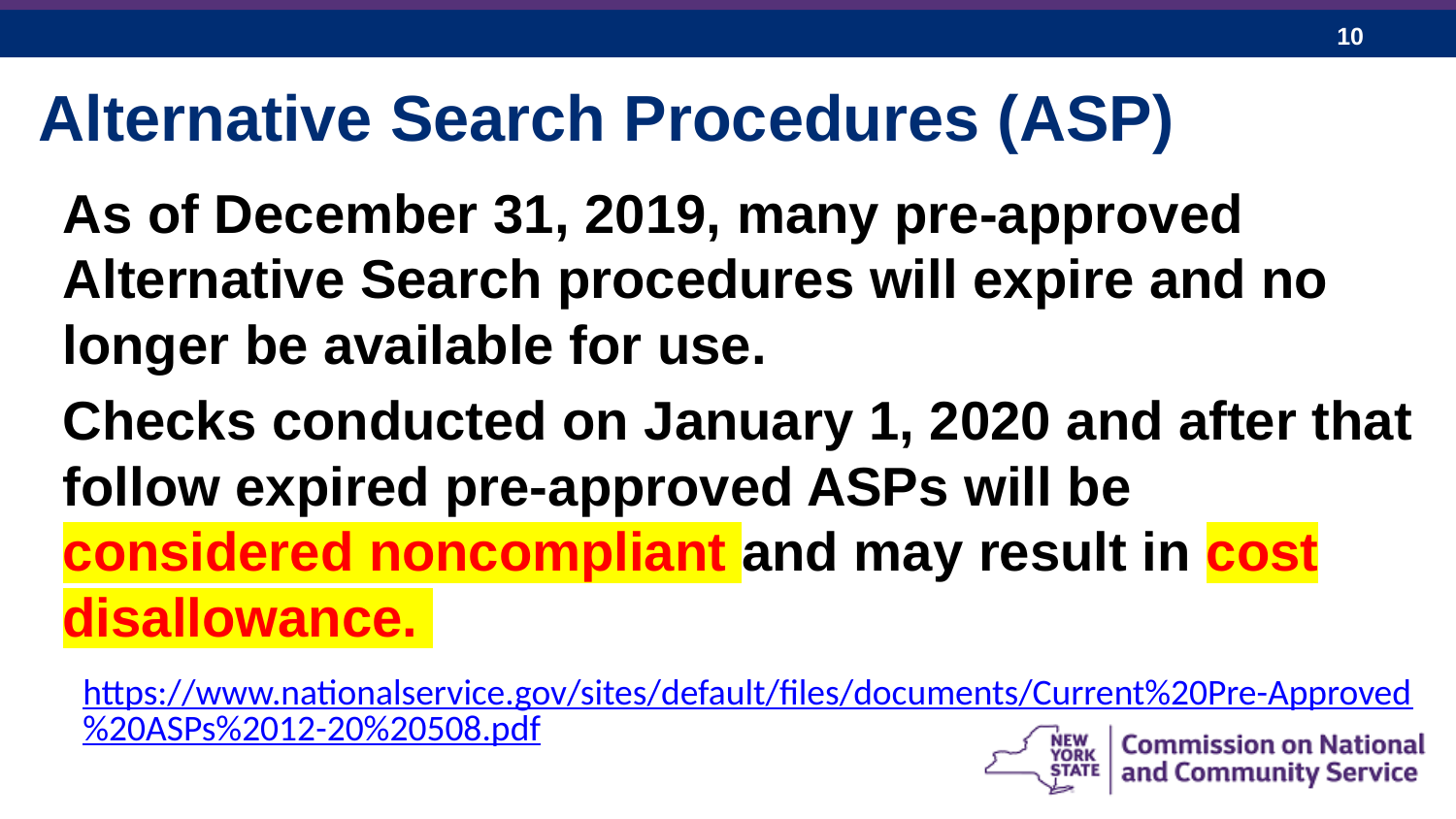

Alternative Search Procedures (ASP)
As of December 31, 2019, many pre-approved Alternative Search procedures will expire and no longer be available for use.
Checks conducted on January 1, 2020 and after that follow expired pre-approved ASPs will be considered noncompliant and may result in cost disallowance.

https://www.nationalservice.gov/sites/default/files/documents/Current%20Pre-Approved%20ASPs%2012-20%20508.pdf